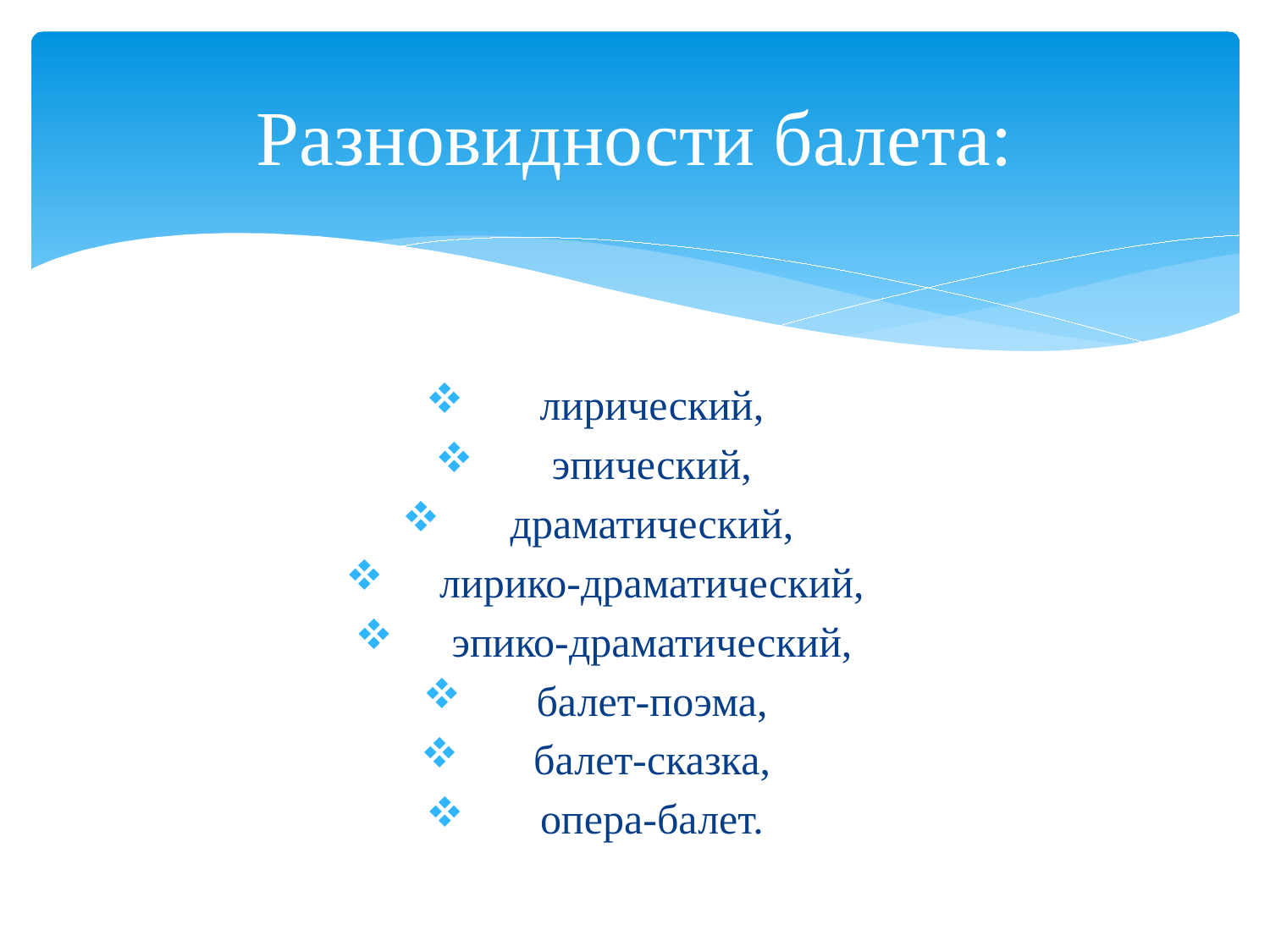

# Разновидности балета:
лирический,
эпический,
драматический,
лирико-драматический,
эпико-драматический,
балет-поэма,
балет-сказка,
опера-балет.